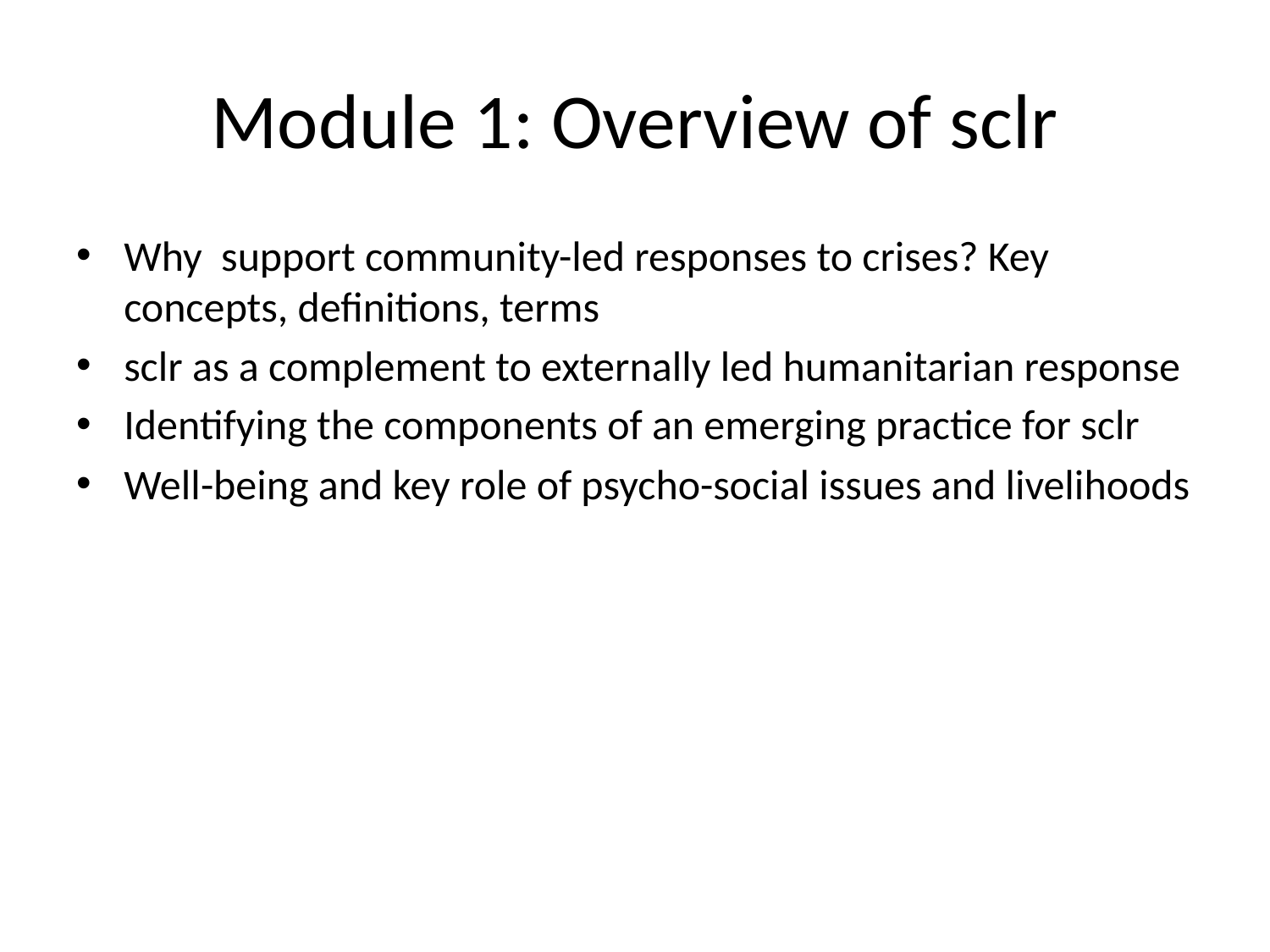

# Module 1: Overview of sclr
Why  support community-led responses to crises? Key  concepts, definitions, terms
sclr as a complement to externally led humanitarian response
Identifying the components of an emerging practice for sclr
Well-being and key role of psycho-social issues and livelihoods